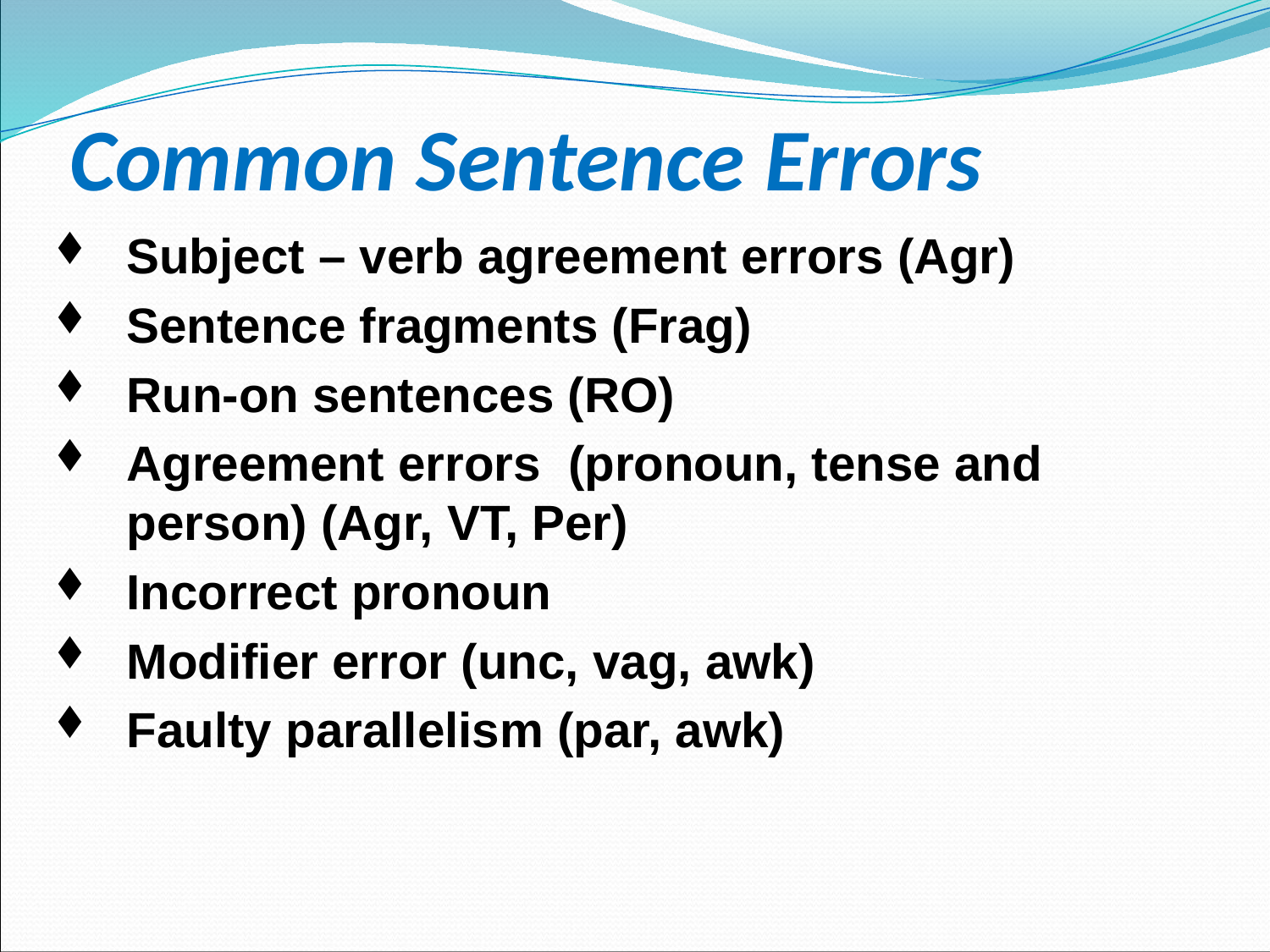

# Common Sentence Errors
Subject – verb agreement errors (Agr)
Sentence fragments (Frag)
Run-on sentences (RO)
Agreement errors  (pronoun, tense and person) (Agr, VT, Per)
Incorrect pronoun
Modifier error (unc, vag, awk)
Faulty parallelism (par, awk)